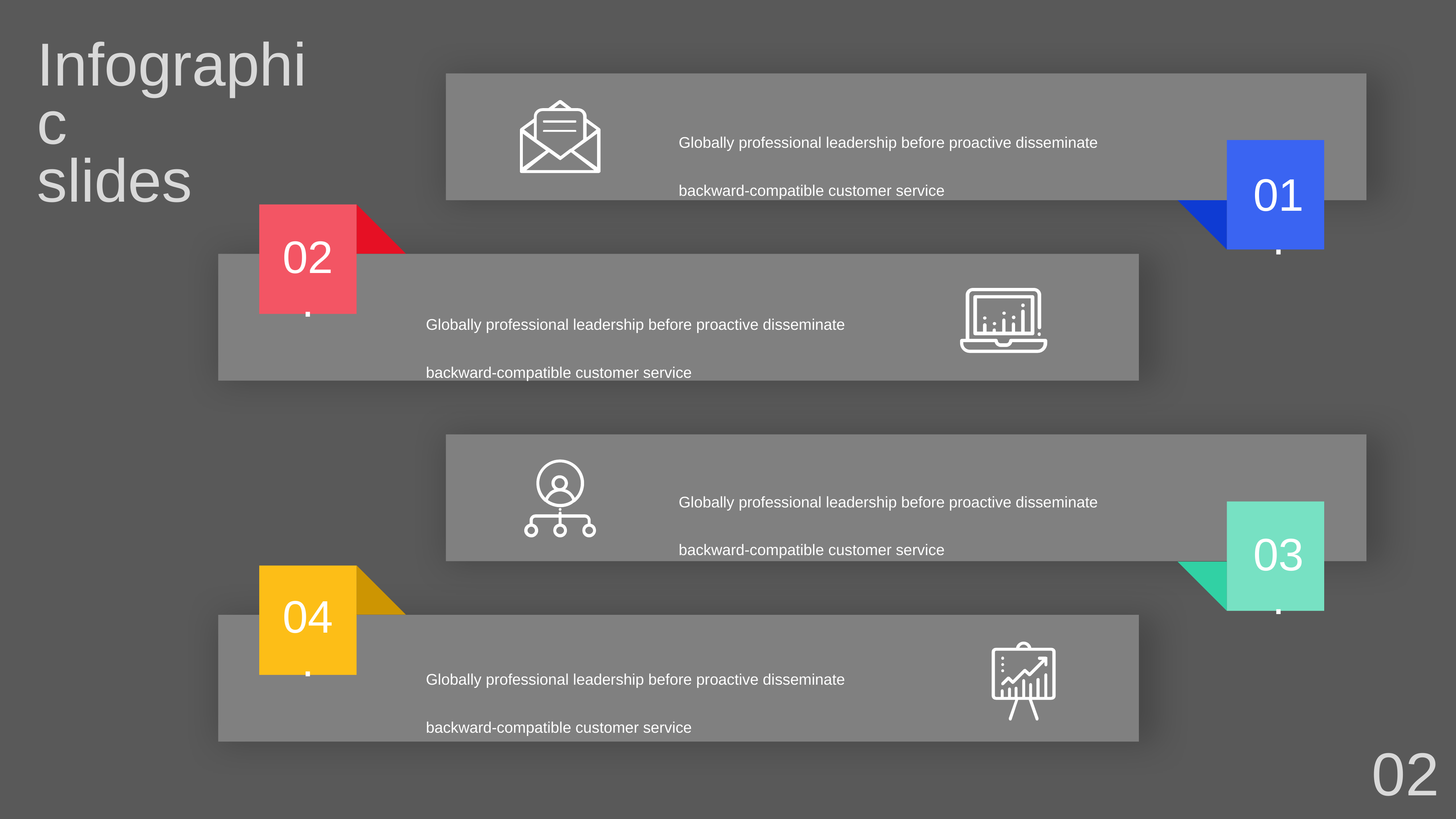

Infographic
slides

Globally professional leadership before proactive disseminate backward-compatible customer service

01.

02.

Globally professional leadership before proactive disseminate backward-compatible customer service

Globally professional leadership before proactive disseminate backward-compatible customer service

03.

04.

Globally professional leadership before proactive disseminate backward-compatible customer service
02.